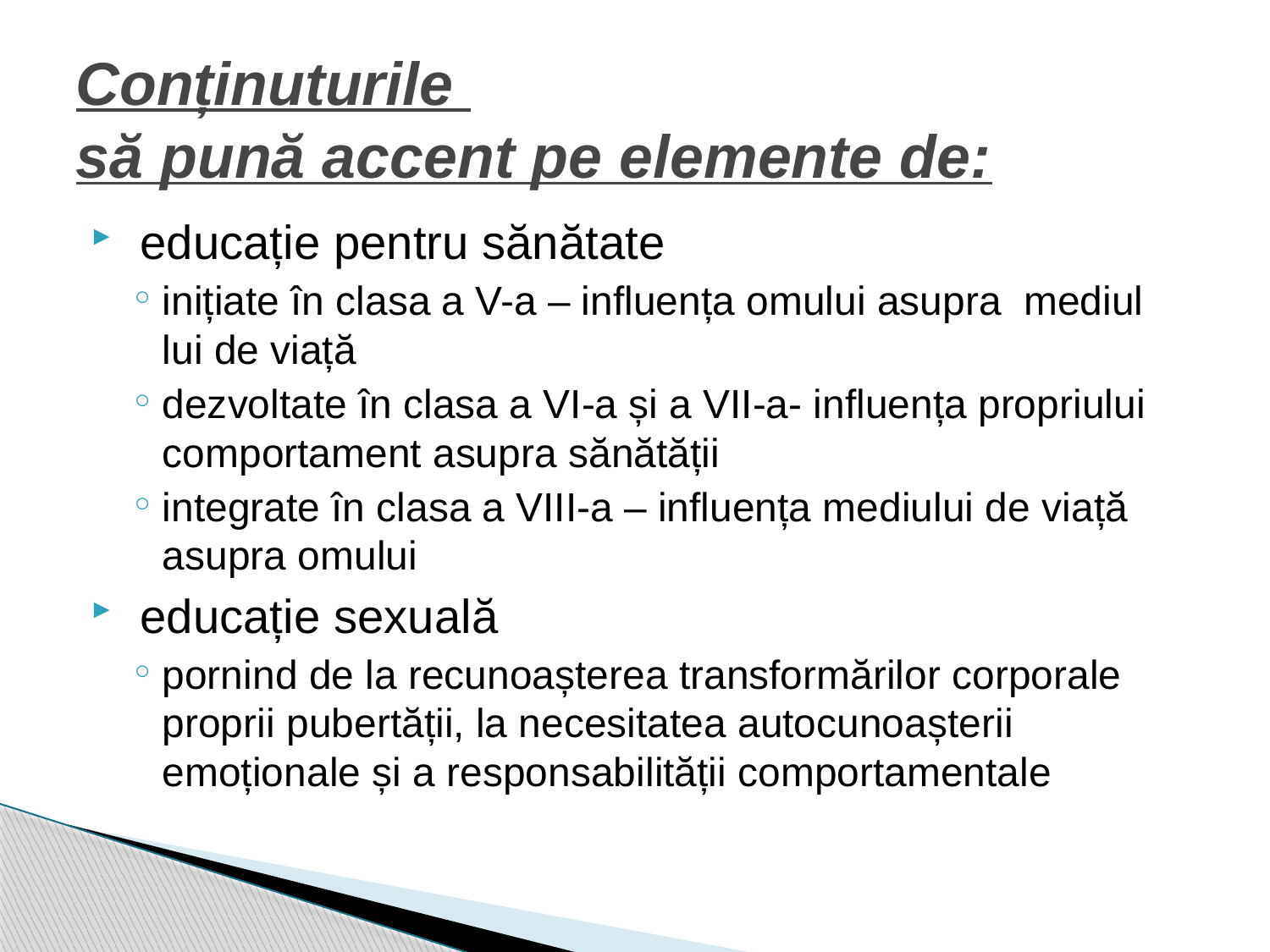

# Conținuturile să pună accent pe elemente de:
 educație pentru sănătate
inițiate în clasa a V-a – influența omului asupra  mediul lui de viață
dezvoltate în clasa a VI-a și a VII-a- influența propriului comportament asupra sănătății
integrate în clasa a VIII-a – influența mediului de viață asupra omului
 educație sexuală
pornind de la recunoașterea transformărilor corporale proprii pubertății, la necesitatea autocunoașterii emoționale și a responsabilității comportamentale